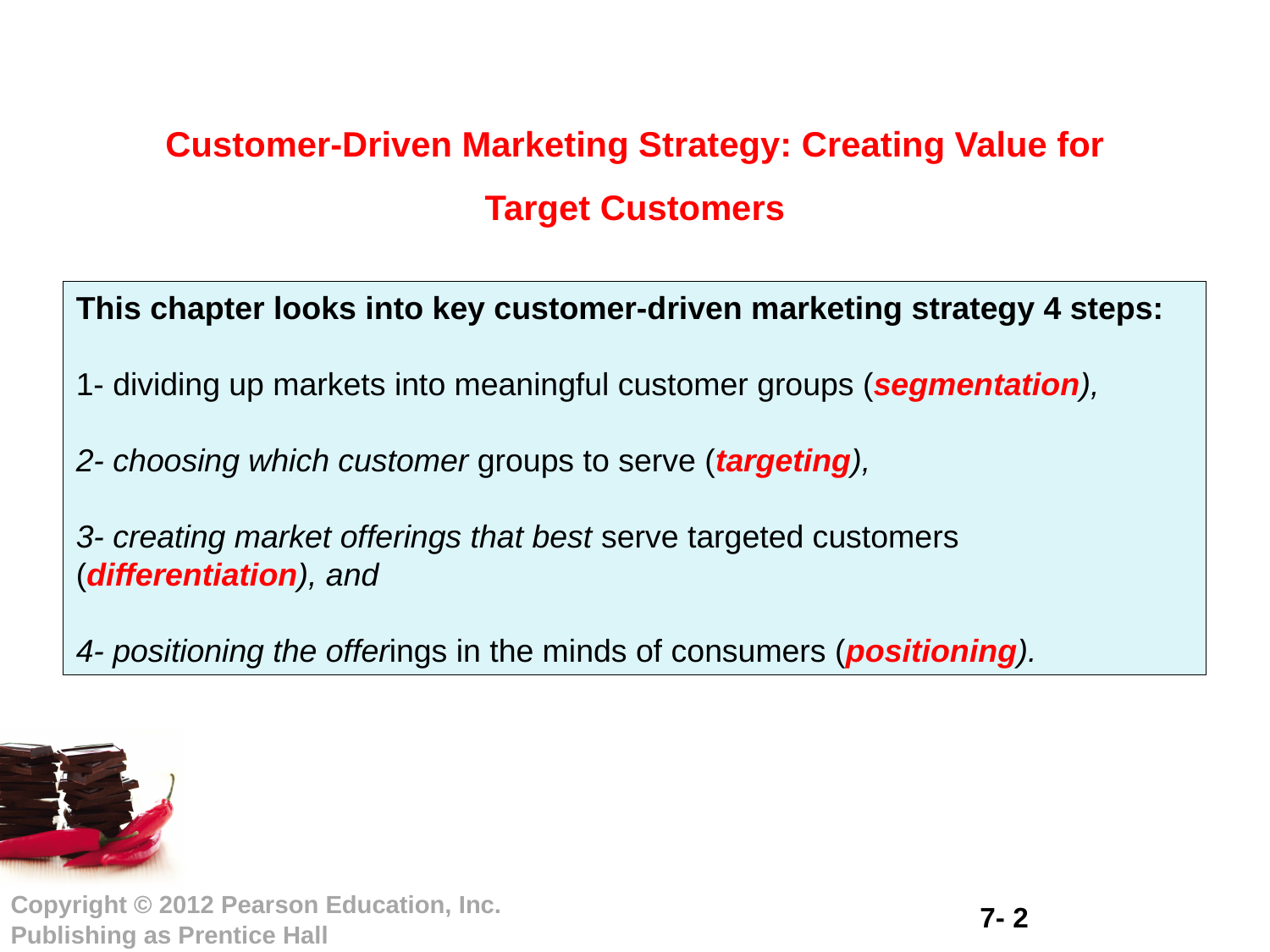

# Customer-Driven Marketing Strategy: Creating Value for Target Customers
This chapter looks into key customer-driven marketing strategy 4 steps:

1- dividing up markets into meaningful customer groups (segmentation),

2- choosing which customer groups to serve (targeting),

3- creating market offerings that best serve targeted customers (differentiation), and

4- positioning the offerings in the minds of consumers (positioning).